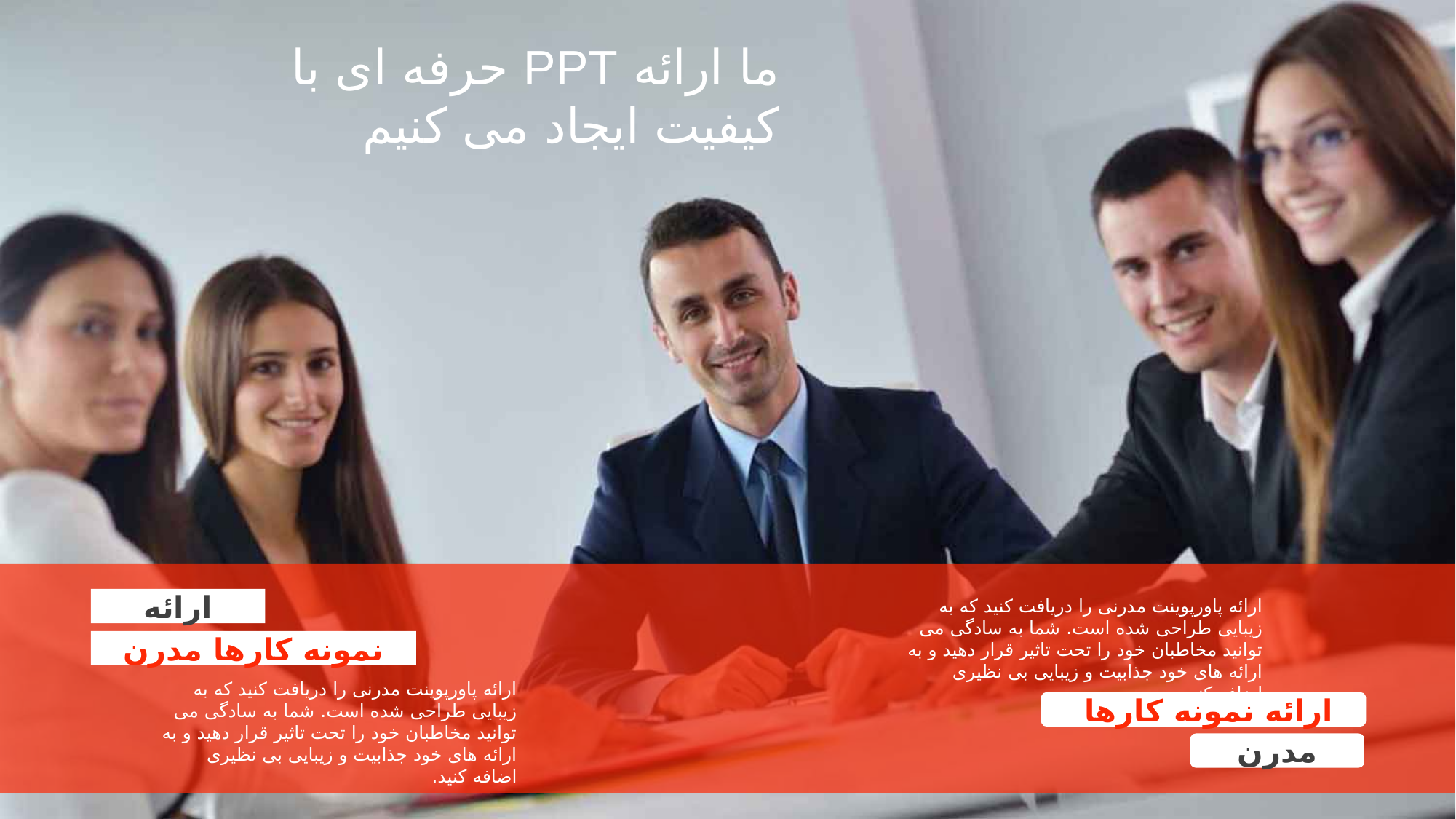

ما ارائه PPT حرفه ای با کیفیت ایجاد می کنیم

ارائه
ارائه پاورپوینت مدرنی را دریافت کنید که به زیبایی طراحی شده است. شما به سادگی می توانید مخاطبان خود را تحت تاثیر قرار دهید و به ارائه های خود جذابیت و زیبایی بی نظیری اضافه کنید.
نمونه کارها مدرن
ارائه پاورپوینت مدرنی را دریافت کنید که به زیبایی طراحی شده است. شما به سادگی می توانید مخاطبان خود را تحت تاثیر قرار دهید و به ارائه های خود جذابیت و زیبایی بی نظیری اضافه کنید.
ارائه نمونه کارها
مدرن